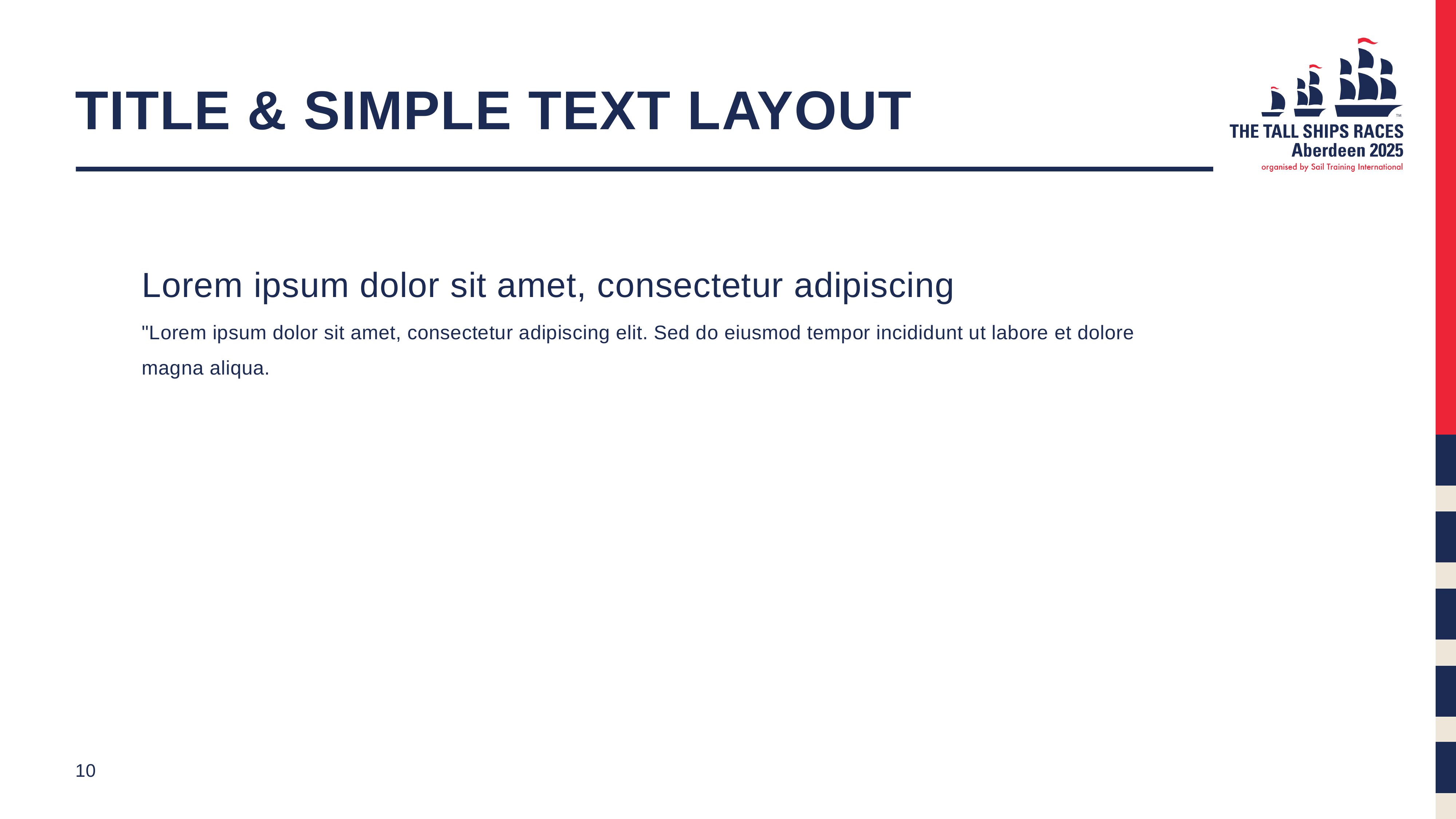

# TITLE & SIMPLE TEXT LAYOUT
Lorem ipsum dolor sit amet, consectetur adipiscing
"Lorem ipsum dolor sit amet, consectetur adipiscing elit. Sed do eiusmod tempor incididunt ut labore et dolore magna aliqua.
10